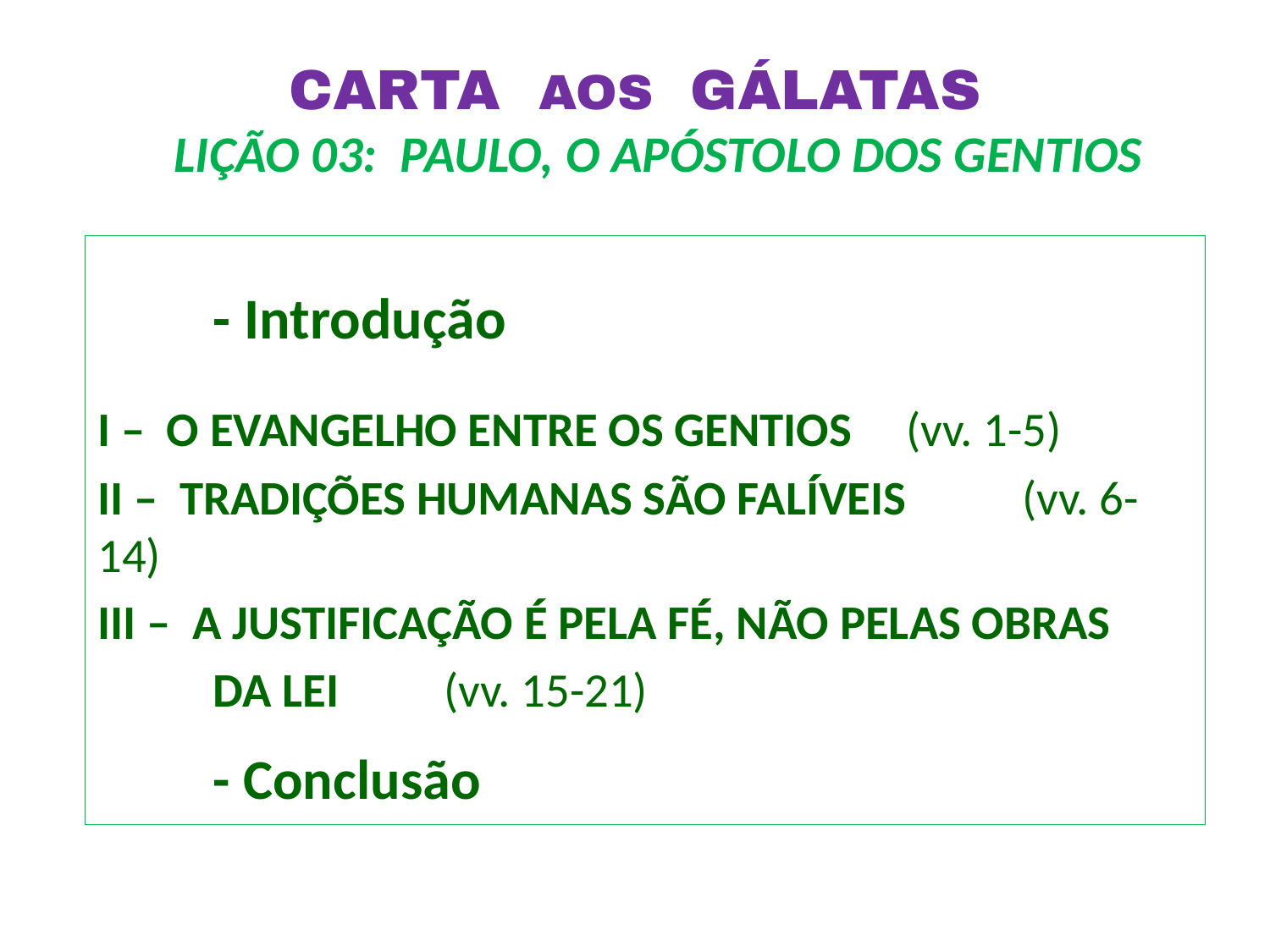

# CARTA  AOS  GÁLATAS LIÇÃO 03:  PAULO, O APÓSTOLO DOS GENTIOS

	- Introdução

I –  O EVANGELHO ENTRE OS GENTIOS								(vv. 1-5)
II –  TRADIÇÕES HUMANAS SÃO FALÍVEIS								(vv. 6-14)
III –  A JUSTIFICAÇÃO É PELA FÉ, NÃO PELAS OBRAS
	DA LEI				(vv. 15-21)
	- Conclusão